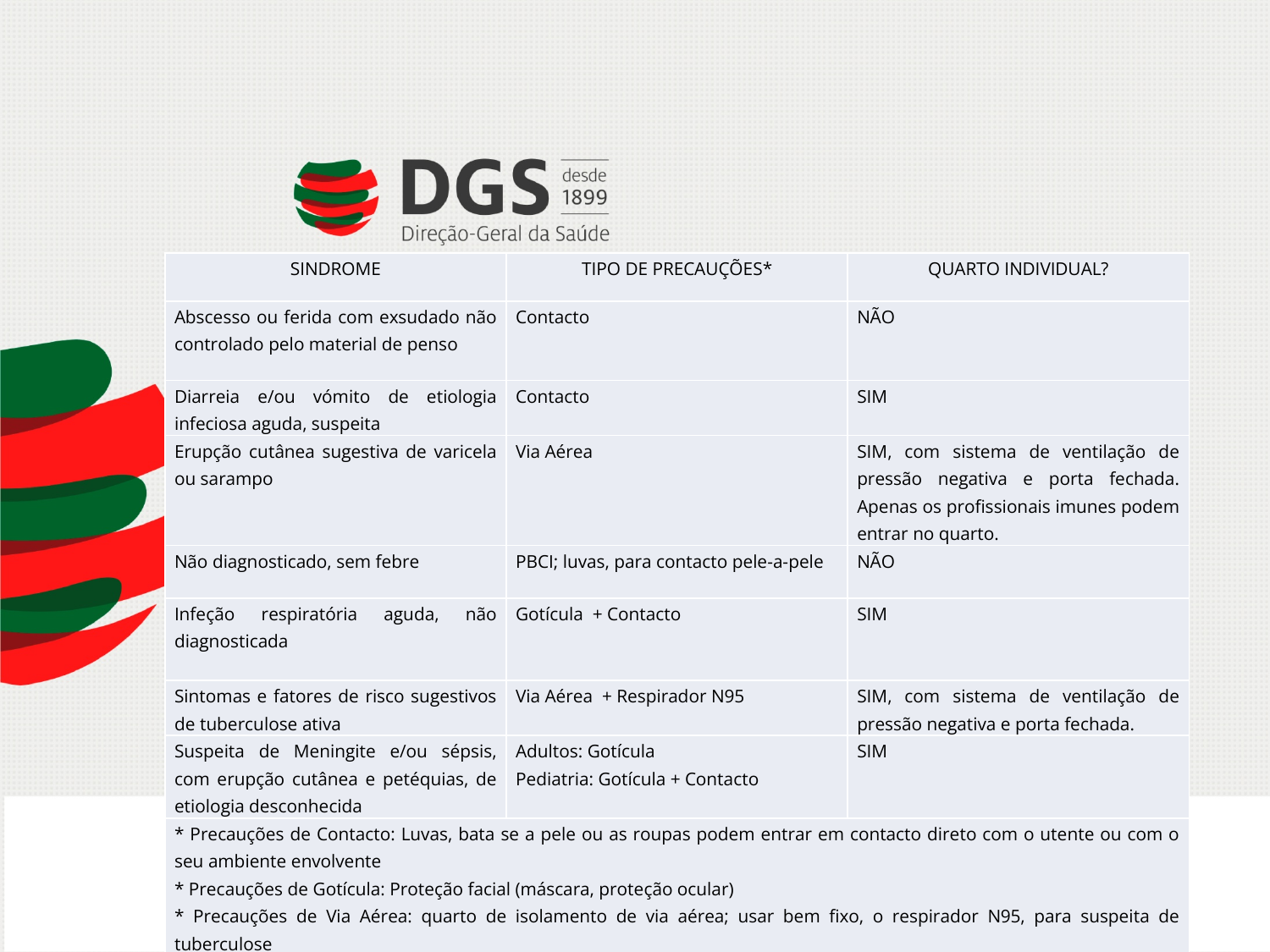

| SINDROME | TIPO DE PRECAUÇÕES\* | QUARTO INDIVIDUAL? |
| --- | --- | --- |
| Abscesso ou ferida com exsudado não controlado pelo material de penso | Contacto | NÃO |
| Diarreia e/ou vómito de etiologia infeciosa aguda, suspeita | Contacto | SIM |
| Erupção cutânea sugestiva de varicela ou sarampo | Via Aérea | SIM, com sistema de ventilação de pressão negativa e porta fechada. Apenas os profissionais imunes podem entrar no quarto. |
| Não diagnosticado, sem febre | PBCI; luvas, para contacto pele-a-pele | NÃO |
| Infeção respiratória aguda, não diagnosticada | Gotícula + Contacto | SIM |
| Sintomas e fatores de risco sugestivos de tuberculose ativa | Via Aérea + Respirador N95 | SIM, com sistema de ventilação de pressão negativa e porta fechada. |
| Suspeita de Meningite e/ou sépsis, com erupção cutânea e petéquias, de etiologia desconhecida | Adultos: Gotícula Pediatria: Gotícula + Contacto | SIM |
| \* Precauções de Contacto: Luvas, bata se a pele ou as roupas podem entrar em contacto direto com o utente ou com o seu ambiente envolvente \* Precauções de Gotícula: Proteção facial (máscara, proteção ocular) \* Precauções de Via Aérea: quarto de isolamento de via aérea; usar bem fixo, o respirador N95, para suspeita de tuberculose |  |  |